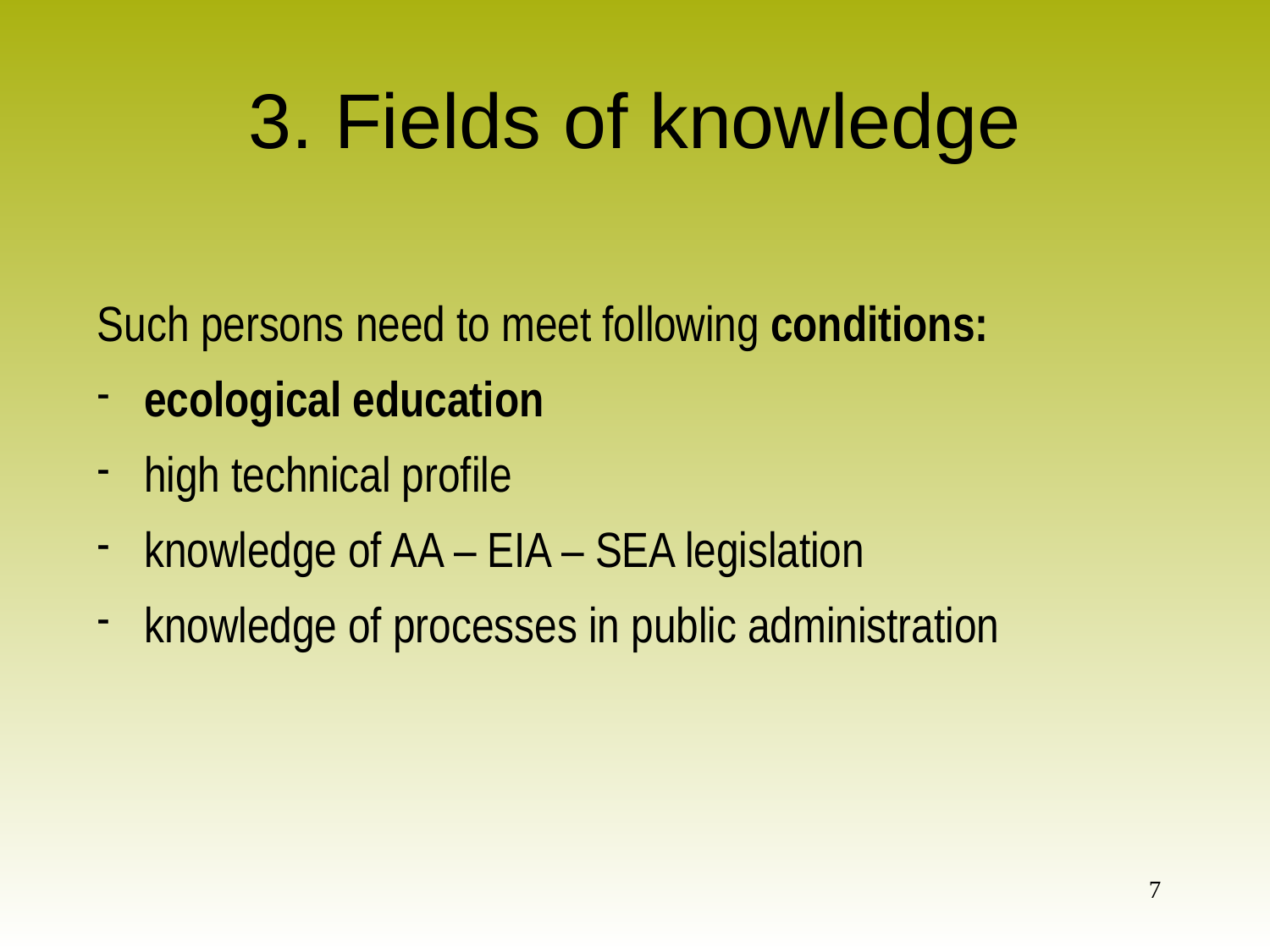

3. Fields of knowledge

Such persons need to meet following conditions:
ecological education
high technical profile
knowledge of AA – EIA – SEA legislation
knowledge of processes in public administration

7